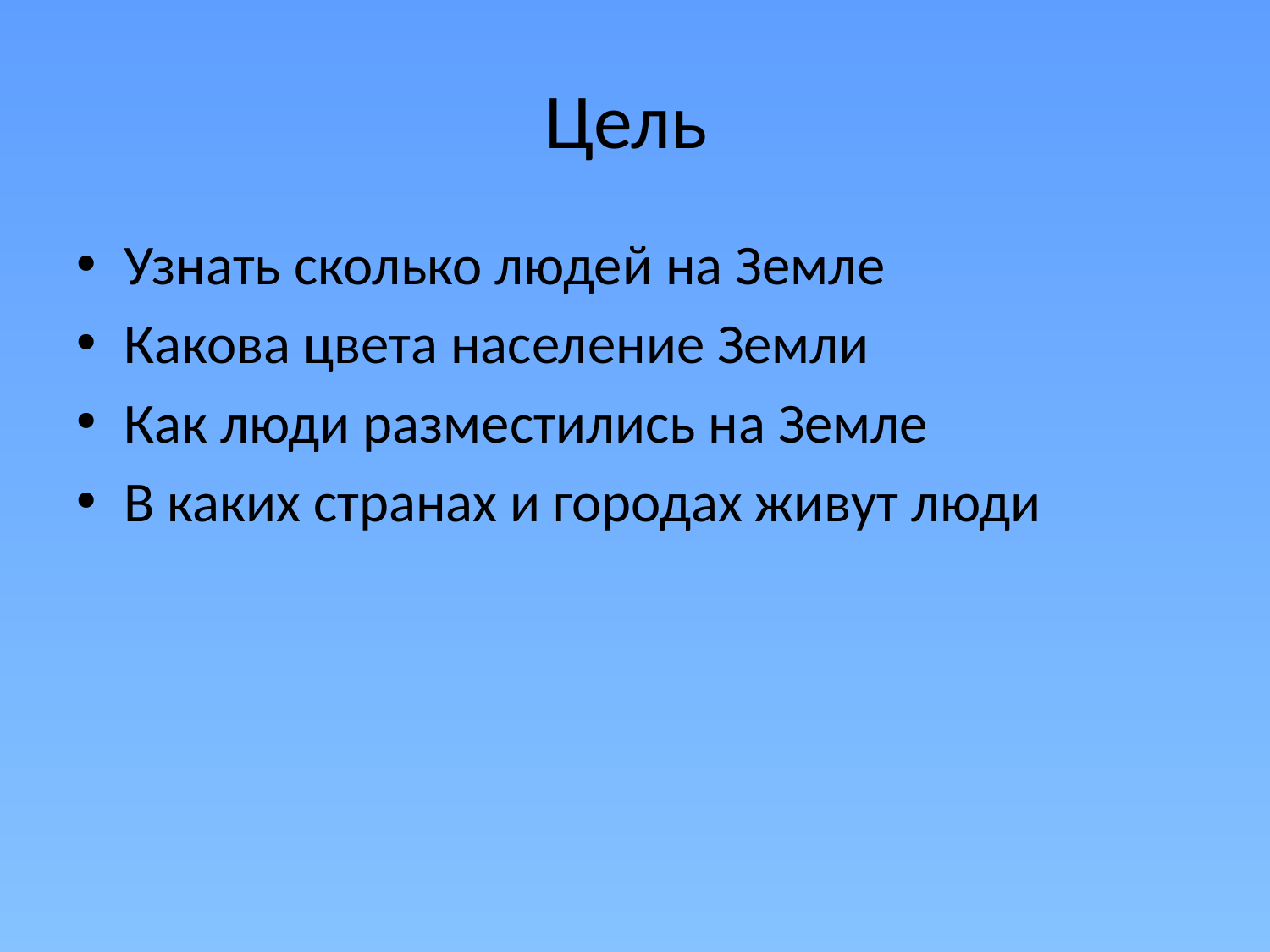

# Цель
Узнать сколько людей на Земле
Какова цвета население Земли
Как люди разместились на Земле
В каких странах и городах живут люди